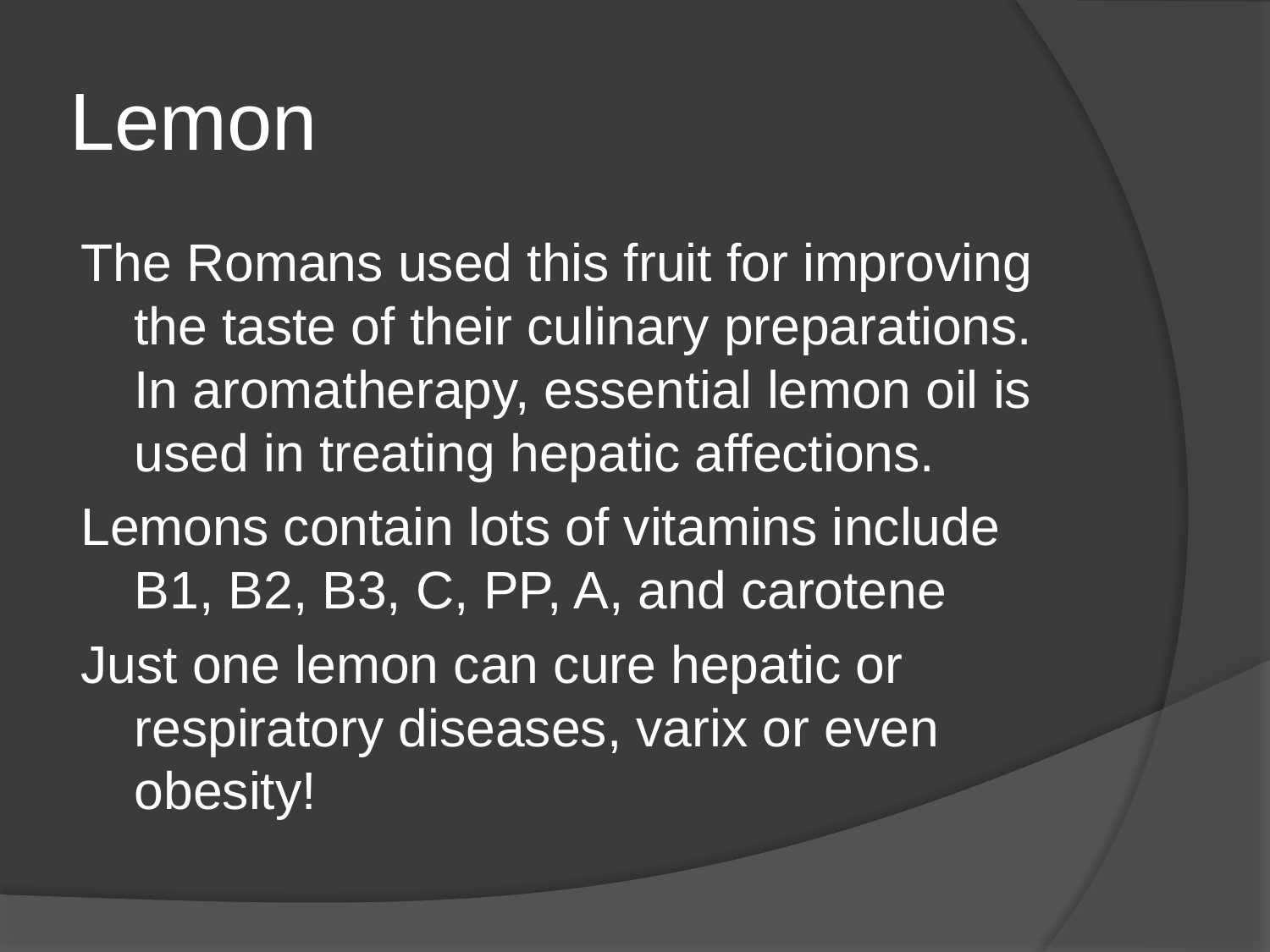

# Lemon
The Romans used this fruit for improving the taste of their culinary preparations. In aromatherapy, essential lemon oil is used in treating hepatic affections.
Lemons contain lots of vitamins include B1, B2, B3, C, PP, A, and carotene
Just one lemon can cure hepatic or respiratory diseases, varix or even obesity!